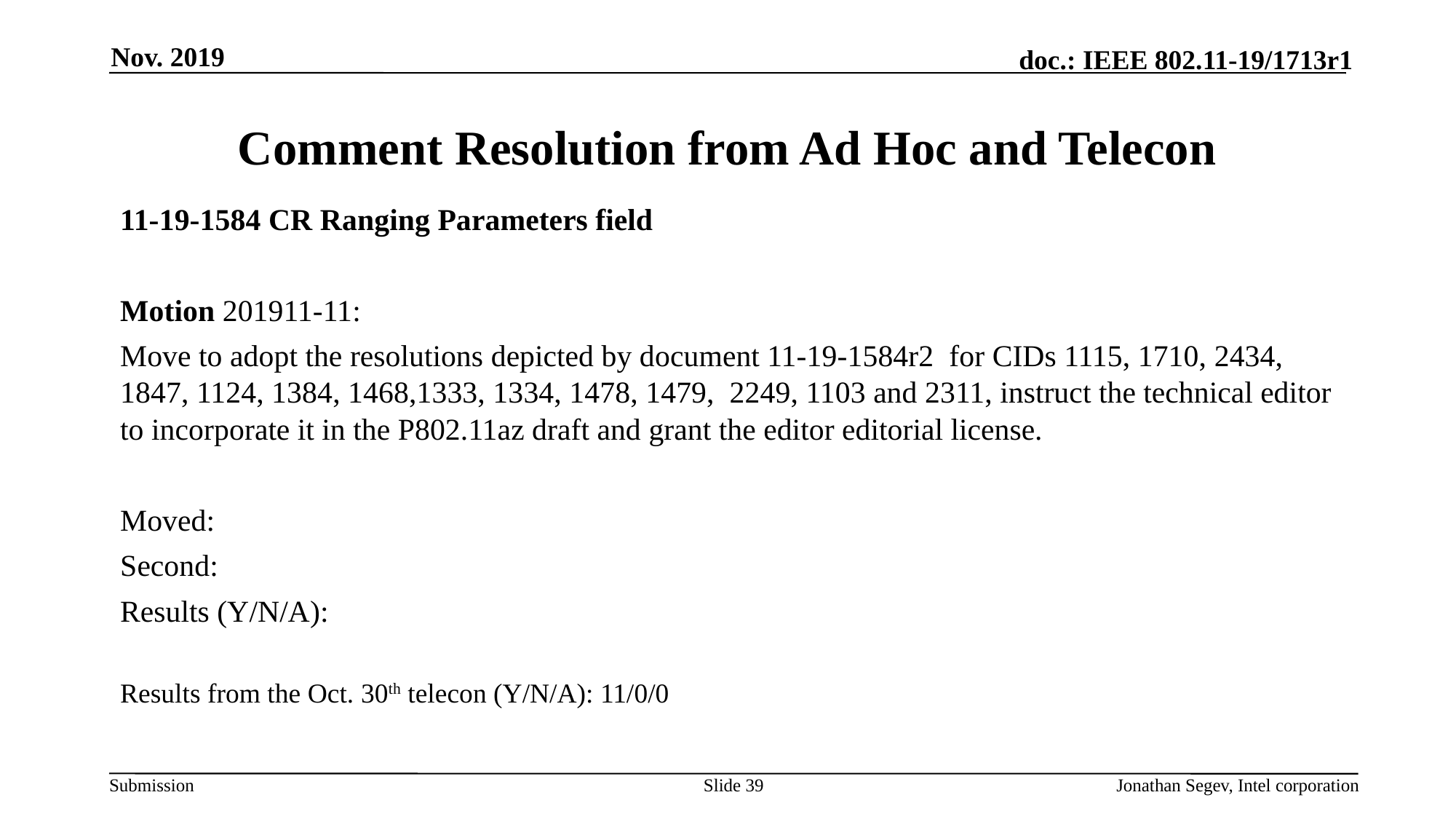

Nov. 2019
# Comment Resolution from Ad Hoc and Telecon
11-19-1584 CR Ranging Parameters field

Motion 201911-11:
Move to adopt the resolutions depicted by document 11-19-1584r2  for CIDs 1115, 1710, 2434, 1847, 1124, 1384, 1468,1333, 1334, 1478, 1479,  2249, 1103 and 2311, instruct the technical editor to incorporate it in the P802.11az draft and grant the editor editorial license.

Moved:
Second:
Results (Y/N/A):

Results from the Oct. 30th telecon (Y/N/A): 11/0/0

Slide 39
Jonathan Segev, Intel corporation